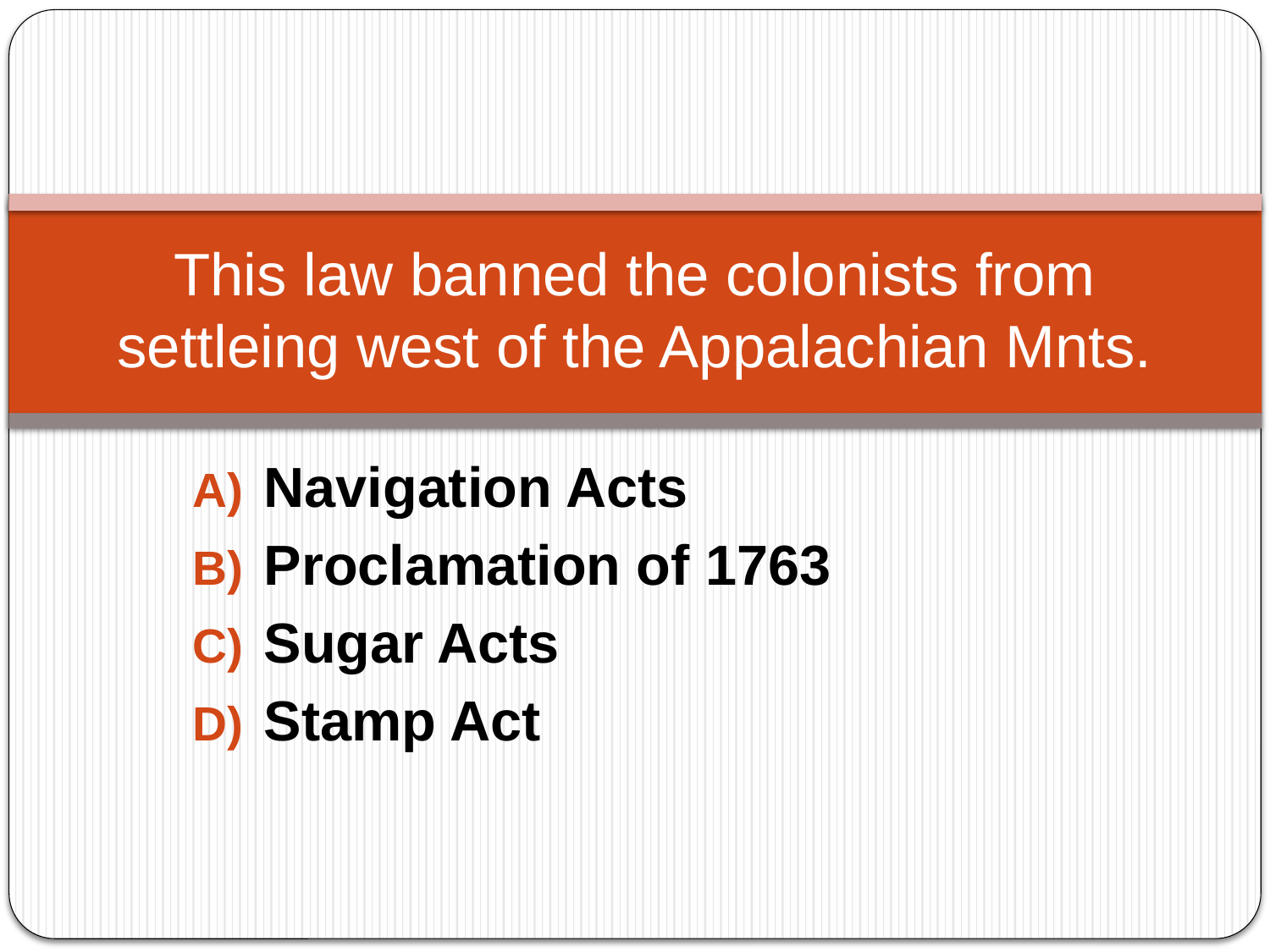

# This law banned the colonists from settleing west of the Appalachian Mnts.
Navigation Acts
Proclamation of 1763
Sugar Acts
Stamp Act